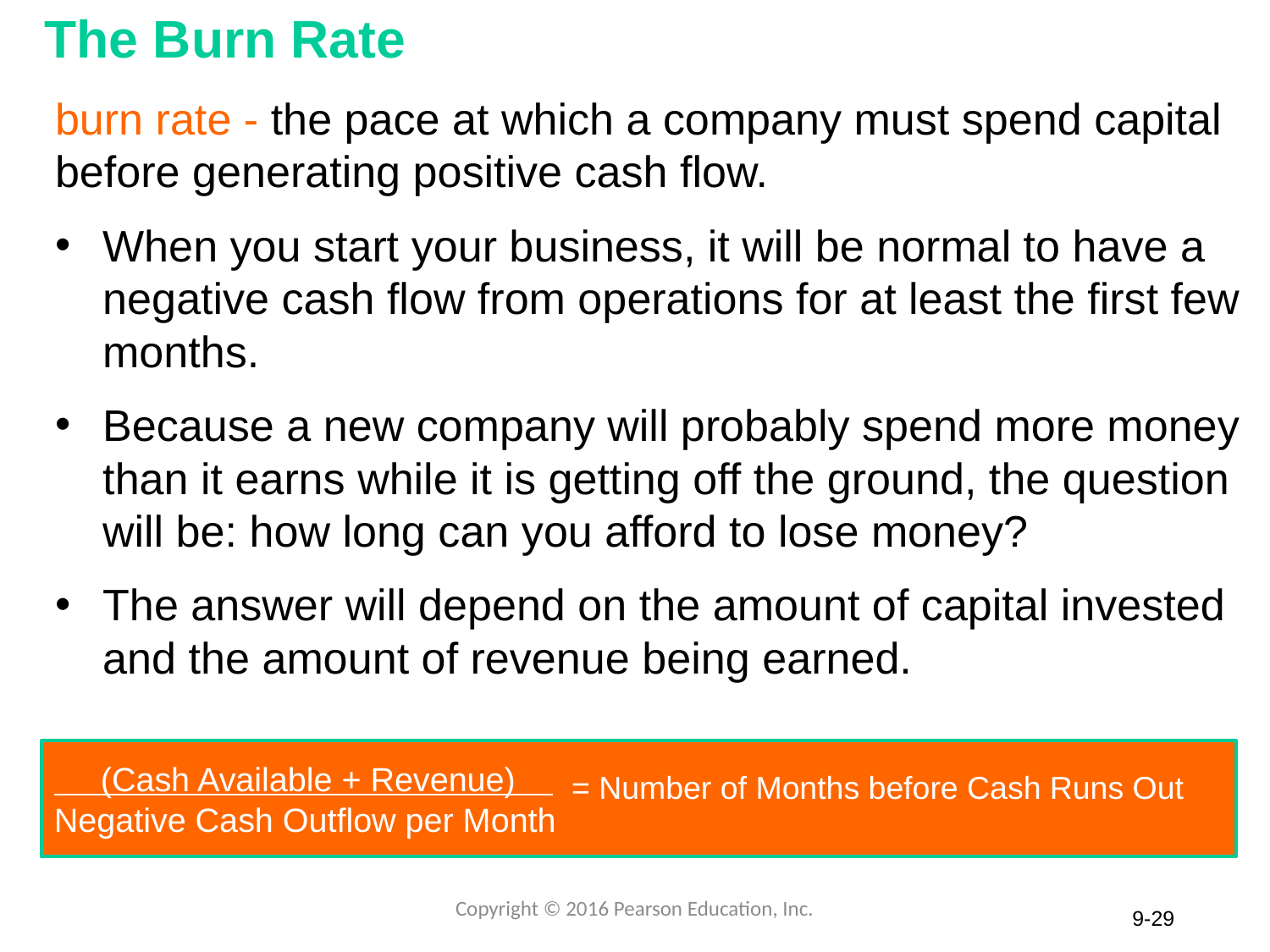

# The Burn Rate
burn rate - the pace at which a company must spend capital before generating positive cash flow.

When you start your business, it will be normal to have a negative cash flow from operations for at least the first few months.

Because a new company will probably spend more money than it earns while it is getting off the ground, the question will be: how long can you afford to lose money?

The answer will depend on the amount of capital invested and the amount of revenue being earned.

     (Cash Available + Revenue)
Negative Cash Outflow per Month
= Number of Months before Cash Runs Out
Copyright © 2016 Pearson Education, Inc.